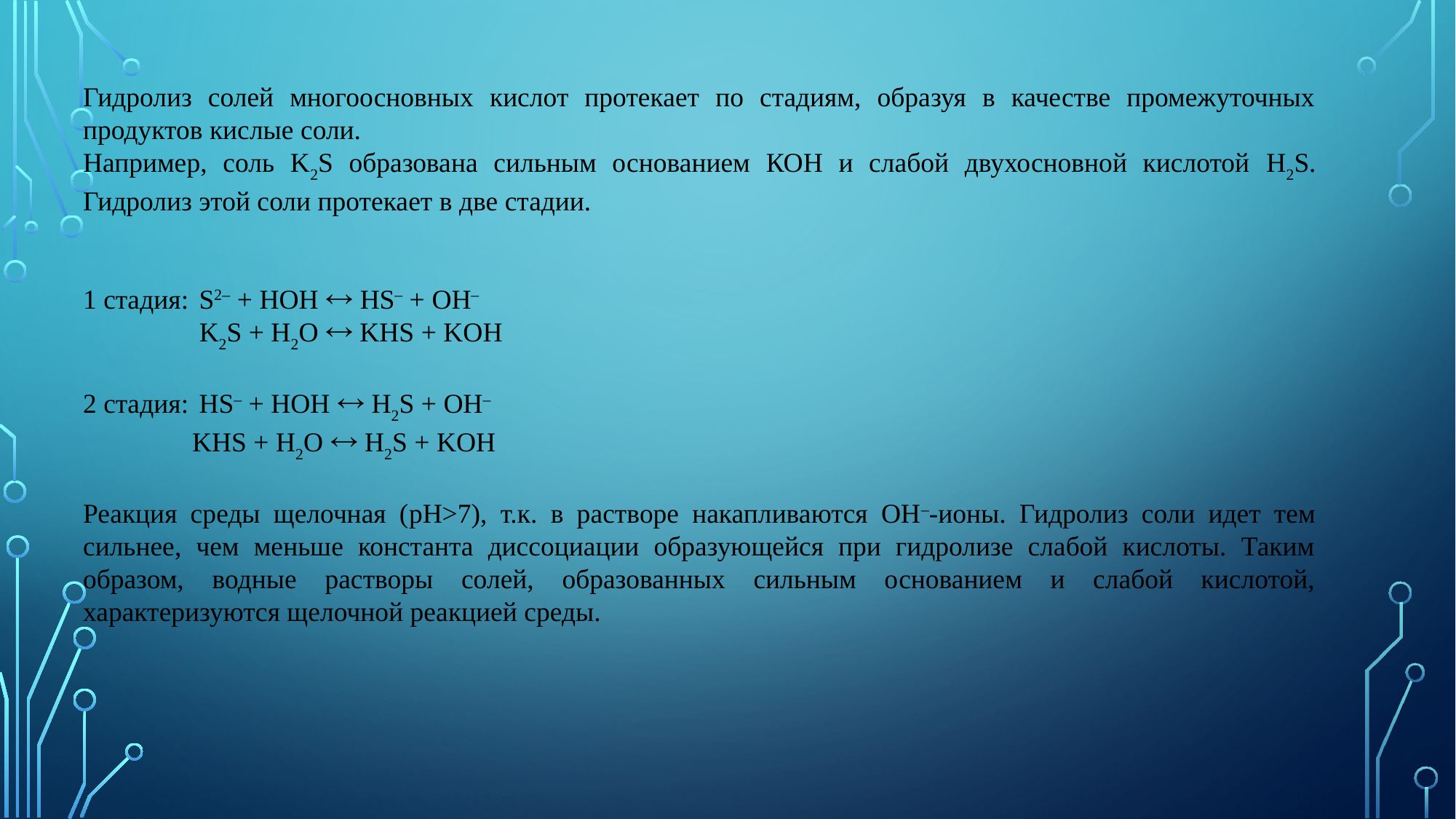

Гидролиз солей многоосновных кислот протекает по стадиям, образуя в качестве промежуточных продуктов кислые соли.
Например, соль K2S образована сильным основанием КОН и слабой двухосновной кислотой H2S. Гидролиз этой соли протекает в две стадии.

1 стадия:	 S2– + HOH ↔ HS– + OH–
	 K2S + H2O ↔ KHS + KOH

2 стадия:	 HS– + HOH ↔ H2S + OH–
	KHS + H2O ↔ H2S + KOH

Реакция среды щелочная (pH>7), т.к. в растворе накапливаются ОН–-ионы. Гидролиз соли идет тем сильнее, чем меньше константа диссоциации образующейся при гидролизе слабой кислоты. Таким образом, водные растворы солей, образованных сильным основанием и слабой кислотой, характеризуются щелочной реакцией среды.